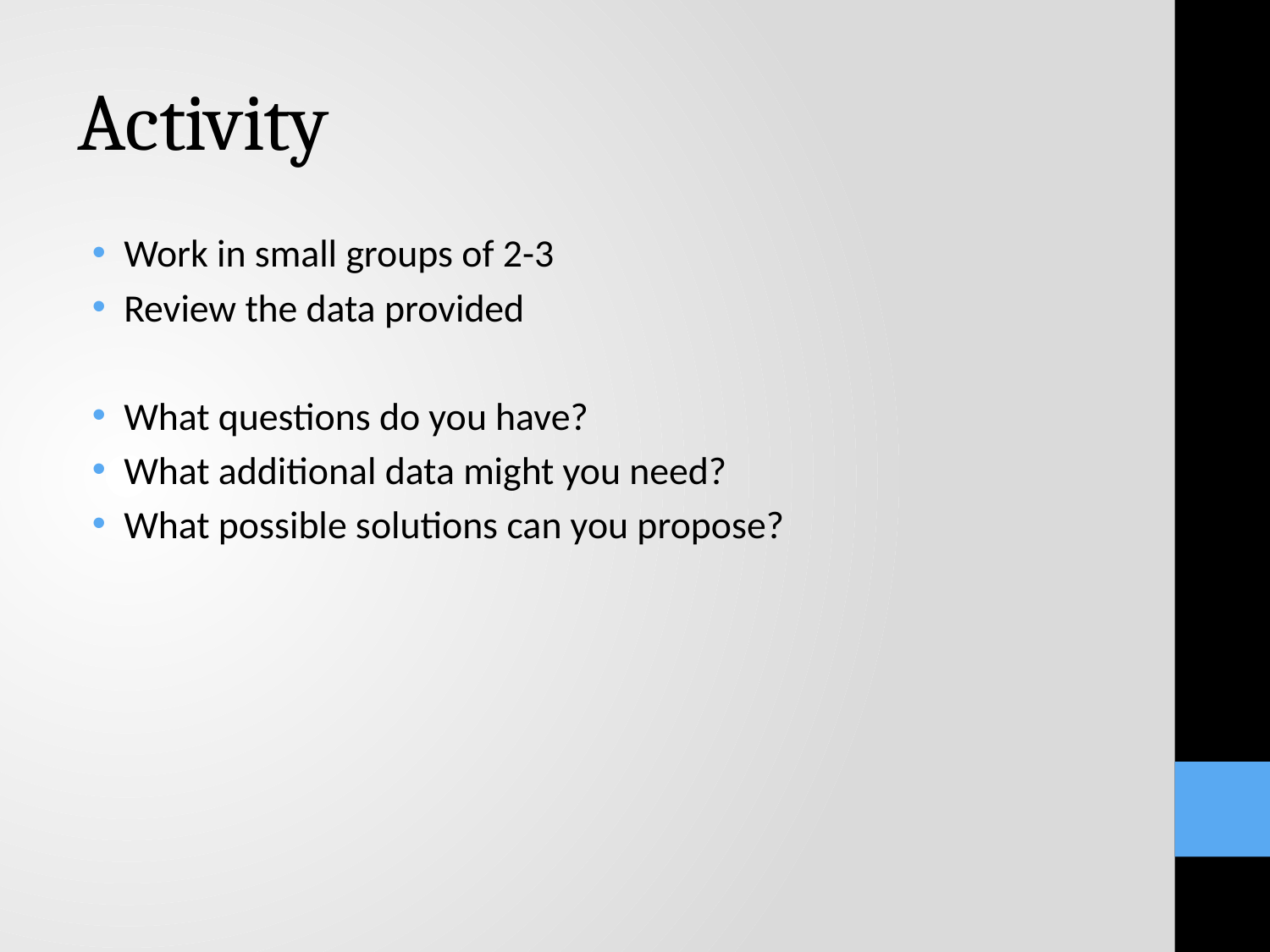

# Activity
Work in small groups of 2-3
Review the data provided

What questions do you have?
What additional data might you need?
What possible solutions can you propose?